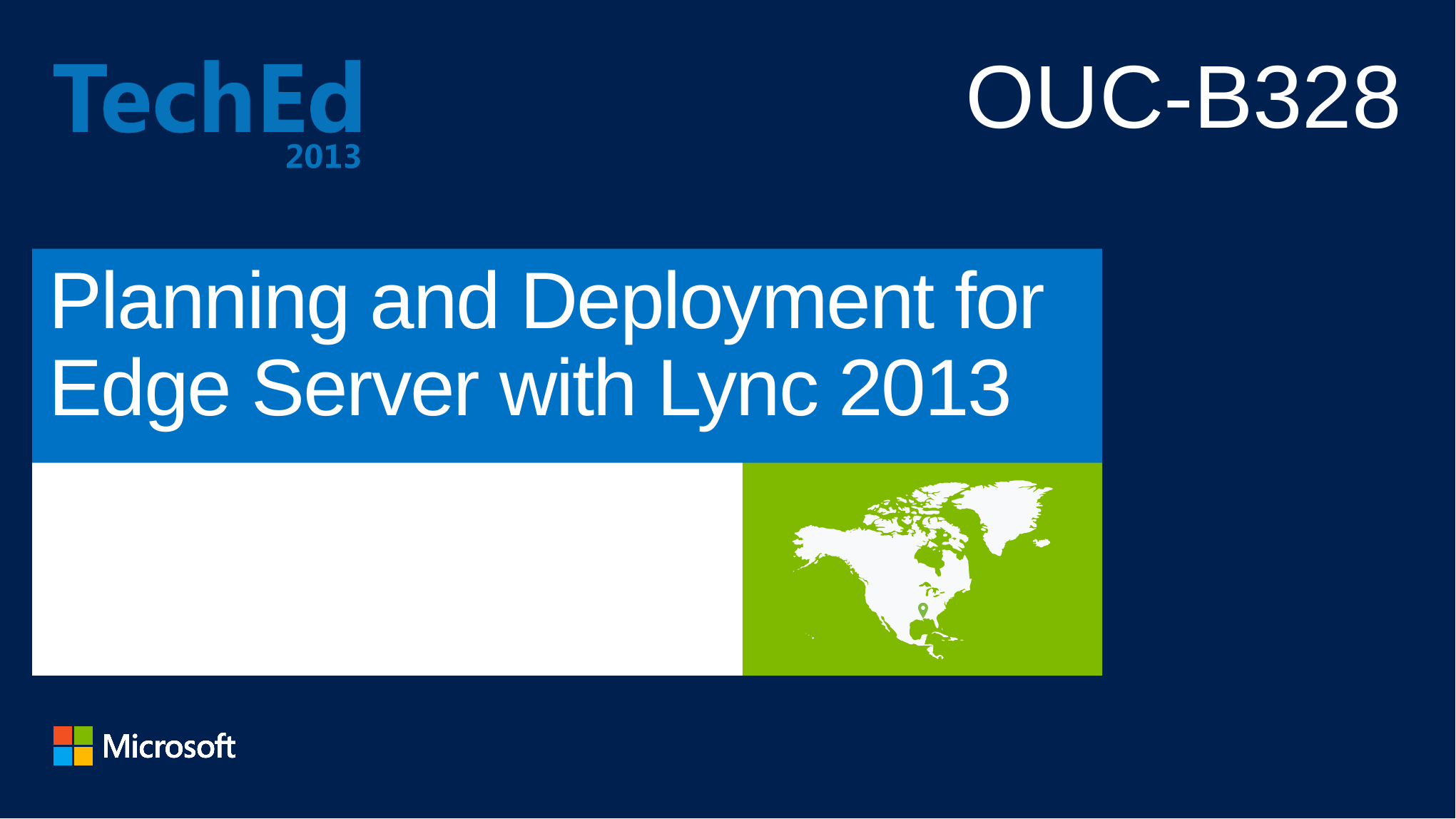

OUC-B328
# Planning and Deployment for Edge Server with Lync 2013
Bryan Nyce